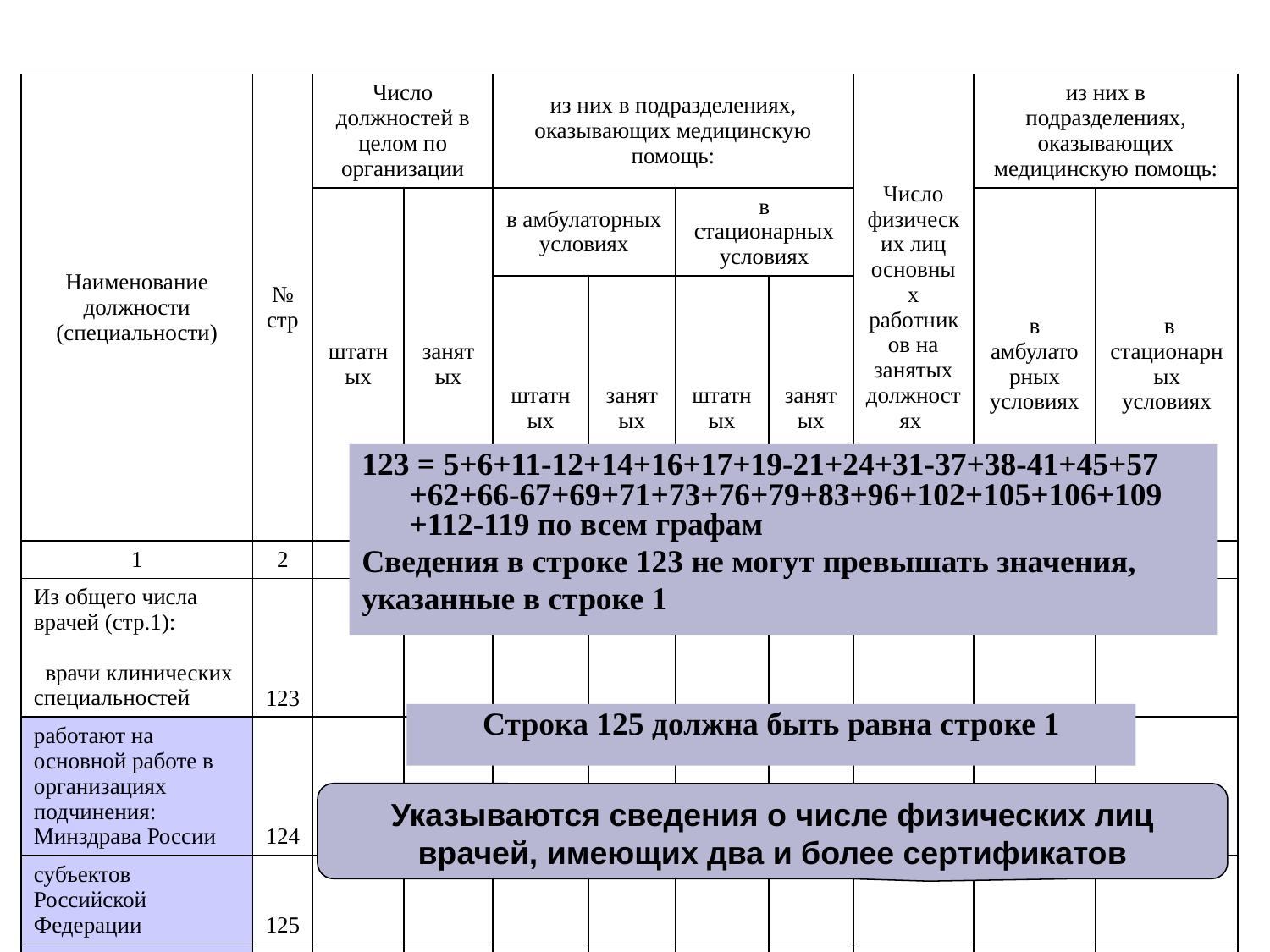

| Наименование должности (специальности) | № стр | Число должностей в целом по организации |  | из них в подразделениях, оказывающих медицинскую помощь: |  |  |  | Число физических лиц основных работников на занятых должностях | из них в подразделениях, оказывающих медицинскую помощь: |  |
| --- | --- | --- | --- | --- | --- | --- | --- | --- | --- | --- |
|  |  | штатных | занятых | в амбулаторных условиях |  | в стационарных условиях |  |  | в амбулаторных условиях | в стационарных условиях |
|  |  |  |  | штатных | занятых | штатных | занятых |  |  |  |
| 1 | 2 | 3 | 4 | 5 | 6 | 7 | 8 | 9 | 10 | 11 |
| Из общего числа врачей (стр.1): врачи клинических специальностей | 123 |  |  |  |  |  |  |  |  |  |
| работают на основной работе в организациях подчинения: Минздрава России | 124 |  |  |  |  |  |  |  |  |  |
| субъектов Российской Федерации | 125 |  |  |  |  |  |  |  |  |  |
| имеют два и более сертификатов специалиста | 126 | х | х | х | х | х | х |  | х | х |
123 = 5+6+11-12+14+16+17+19-21+24+31-37+38-41+45+57 +62+66-67+69+71+73+76+79+83+96+102+105+106+109 +112-119 по всем графам
Сведения в строке 123 не могут превышать значения,
указанные в строке 1
Строка 125 должна быть равна строке 1
Указываются сведения о числе физических лиц врачей, имеющих два и более сертификатов